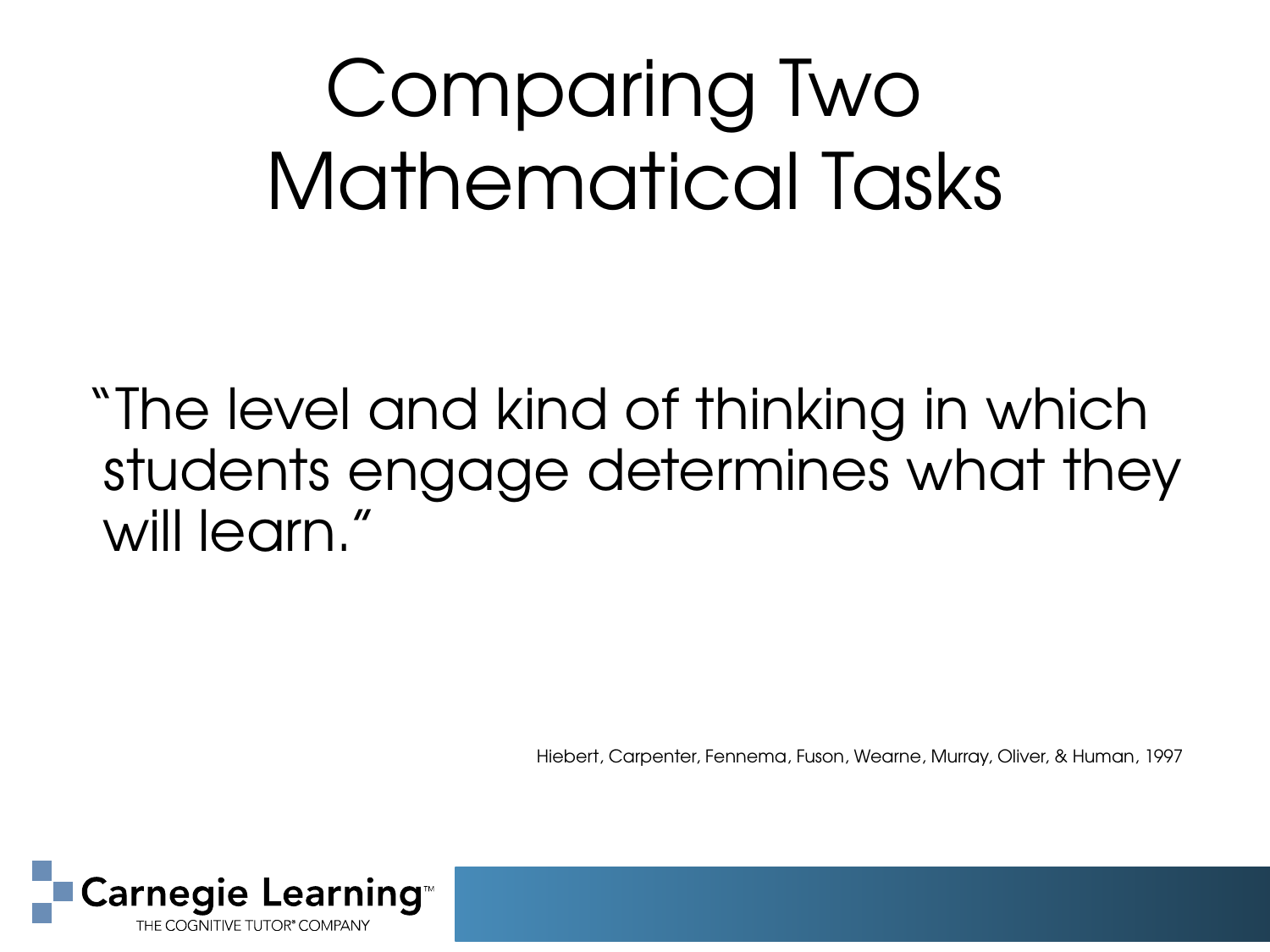

# Comparing Two Mathematical Tasks

	“The level and kind of thinking in which    students engage determines what they  will learn.”

	                                      Hiebert, Carpenter, Fennema, Fuson, Wearne, Murray, Oliver, & Human, 1997